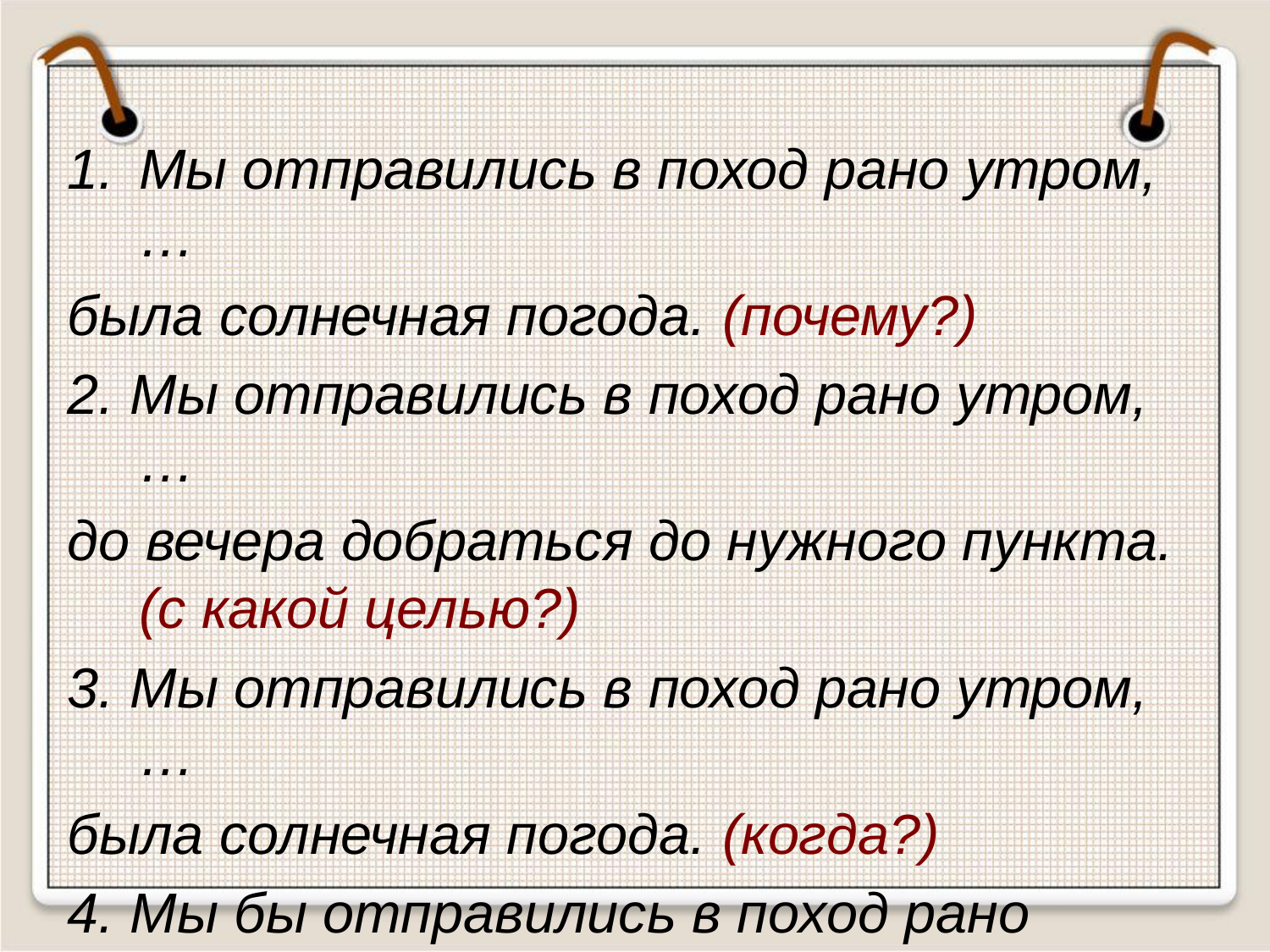

Мы отправились в поход рано утром, …
была солнечная погода. (почему?)
2. Мы отправились в поход рано утром, …
до вечера добраться до нужного пункта. (с какой целью?)
3. Мы отправились в поход рано утром, …
была солнечная погода. (когда?)
4. Мы бы отправились в поход рано утром, …
 была солнечная погода. (при каком условии?)